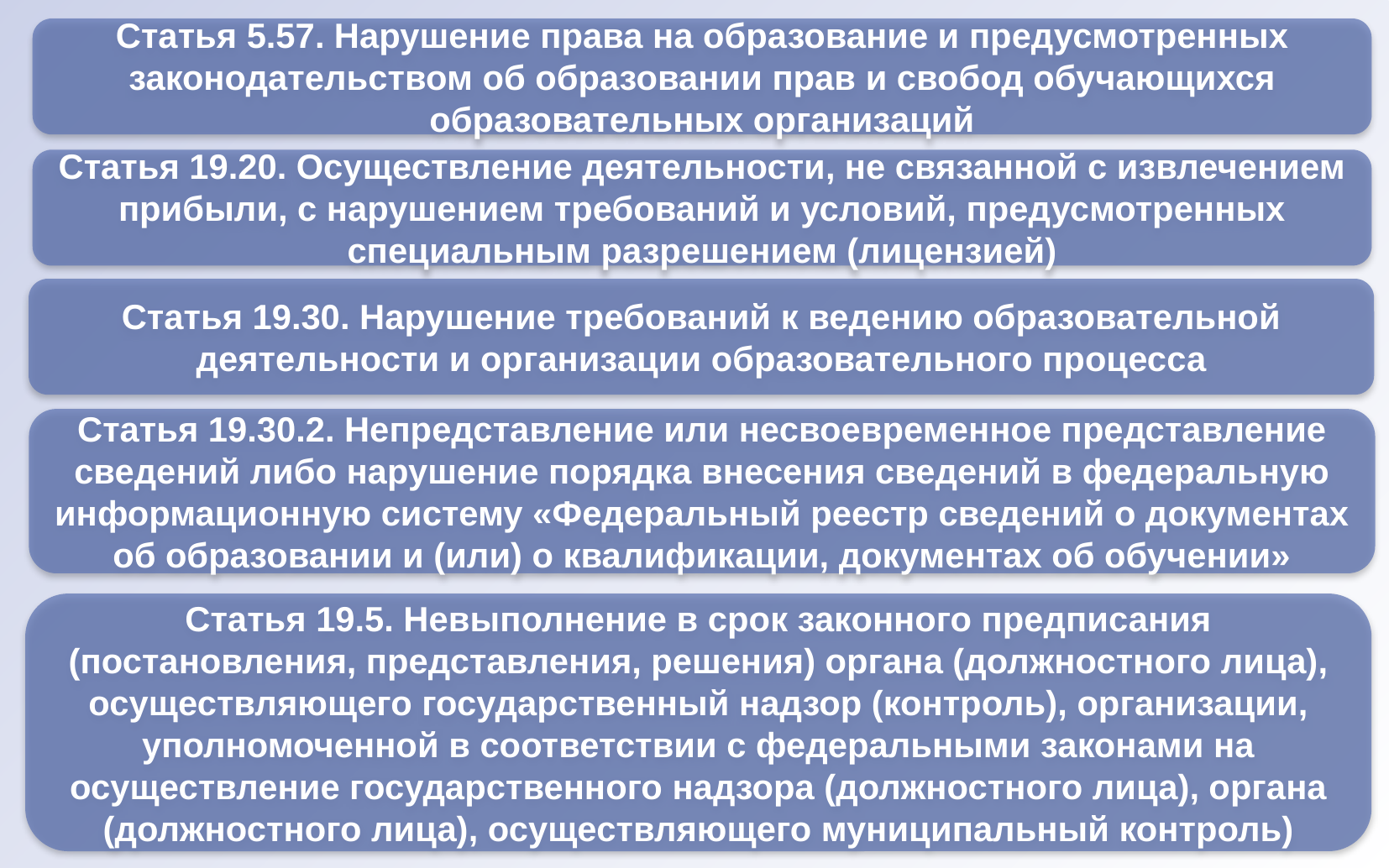

Статья 5.57. Нарушение права на образование и предусмотренных законодательством об образовании прав и свобод обучающихся образовательных организаций

Статья 19.20. Осуществление деятельности, не связанной с извлечением прибыли, с нарушением требований и условий, предусмотренных специальным разрешением (лицензией)

Статья 19.30. Нарушение требований к ведению образовательной деятельности и организации образовательного процесса

Статья 19.30.2. Непредставление или несвоевременное представление сведений либо нарушение порядка внесения сведений в федеральную информационную систему «Федеральный реестр сведений о документах об образовании и (или) о квалификации, документах об обучении»

Статья 19.5. Невыполнение в срок законного предписания (постановления, представления, решения) органа (должностного лица), осуществляющего государственный надзор (контроль), организации, уполномоченной в соответствии с федеральными законами на осуществление государственного надзора (должностного лица), органа (должностного лица), осуществляющего муниципальный контроль)